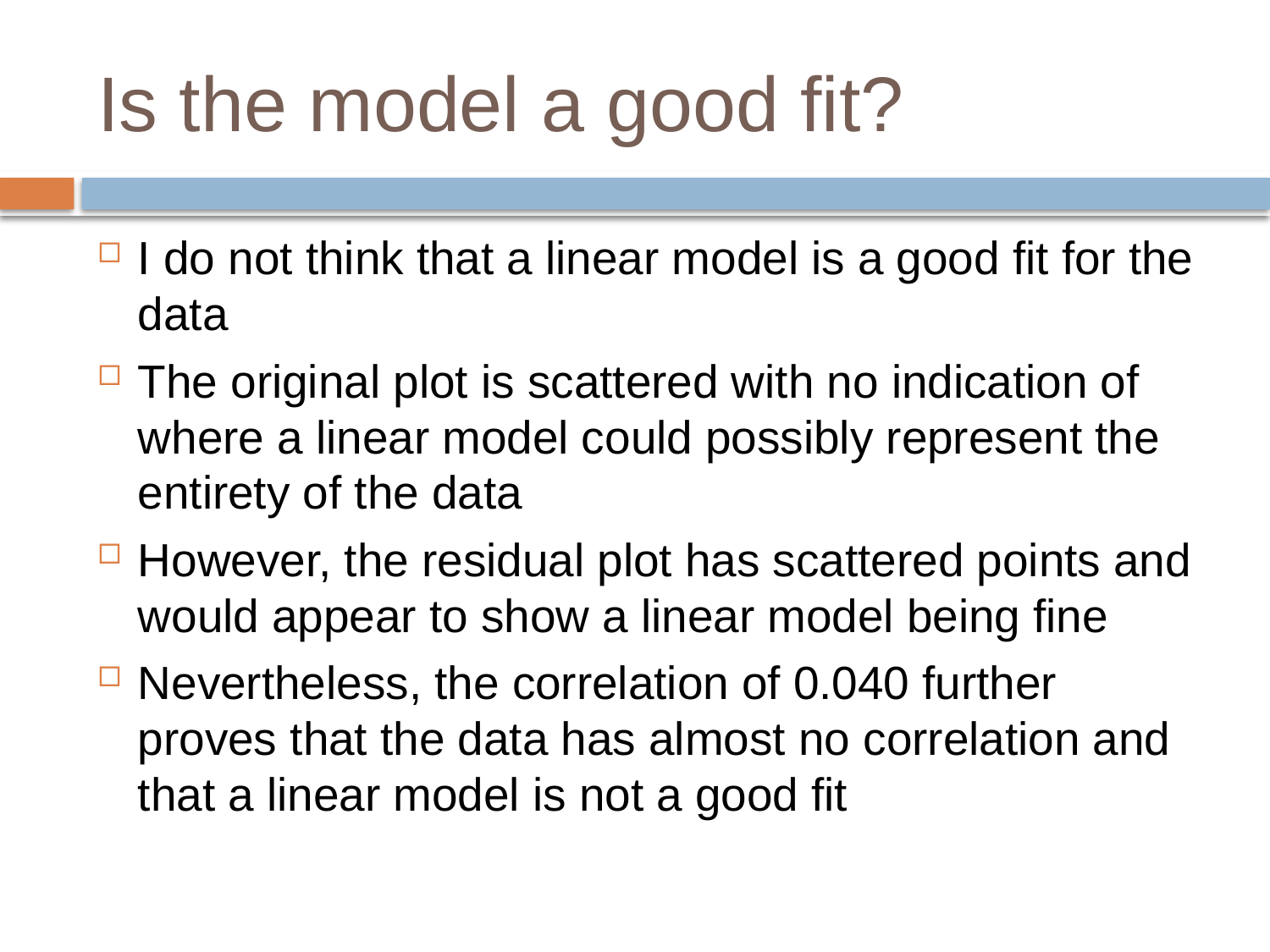

# Is the model a good fit?
I do not think that a linear model is a good fit for the data
The original plot is scattered with no indication of where a linear model could possibly represent the entirety of the data
However, the residual plot has scattered points and would appear to show a linear model being fine
Nevertheless, the correlation of 0.040 further proves that the data has almost no correlation and that a linear model is not a good fit